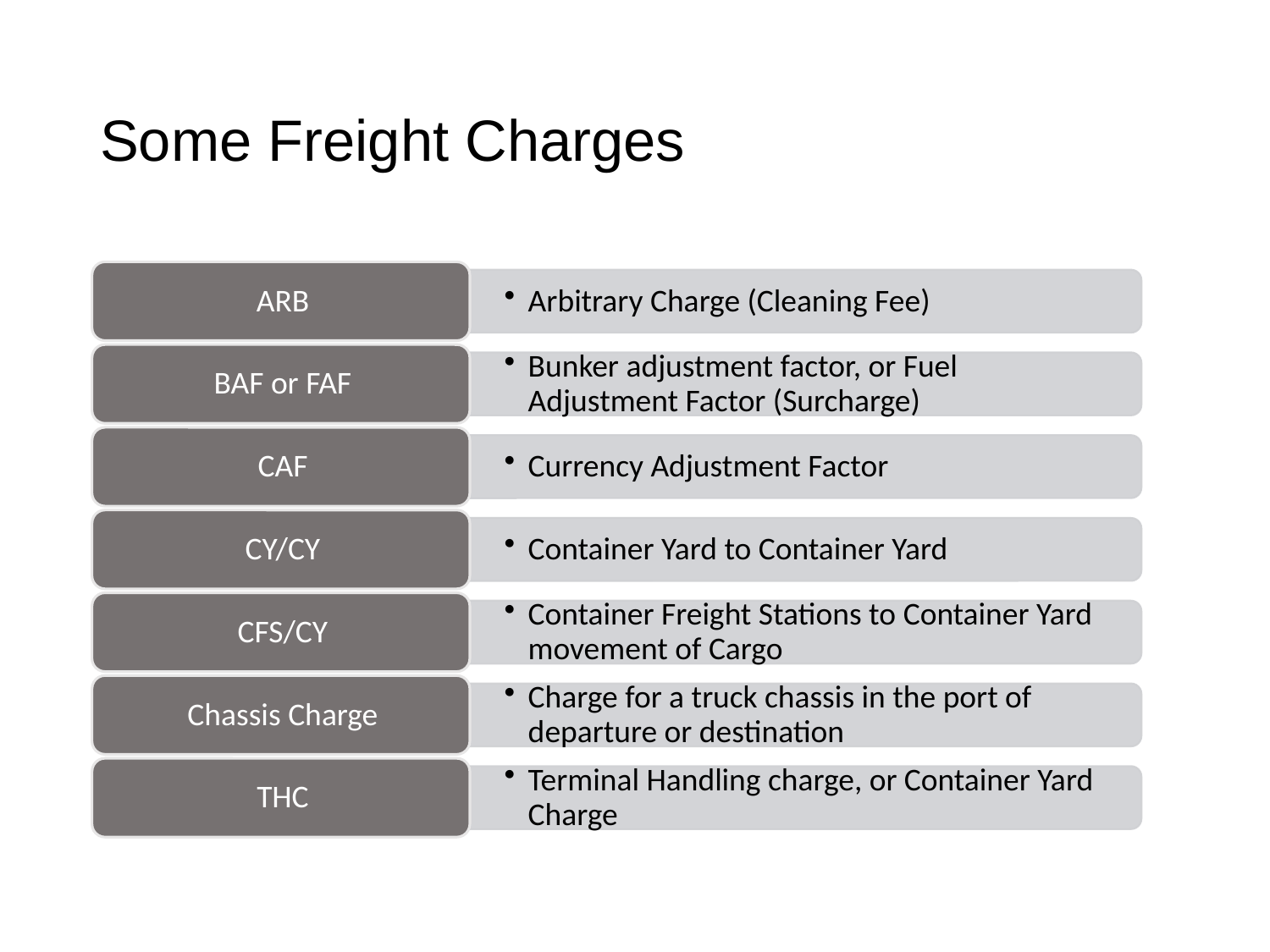

# Some Freight Charges
Arbitrary Charge (Cleaning Fee)
ARB
Bunker adjustment factor, or Fuel Adjustment Factor (Surcharge)
BAF or FAF
Currency Adjustment Factor
CAF
Container Yard to Container Yard
CY/CY
Container Freight Stations to Container Yard movement of Cargo
CFS/CY
Charge for a truck chassis in the port of departure or destination
Chassis Charge
Terminal Handling charge, or Container Yard Charge
THC